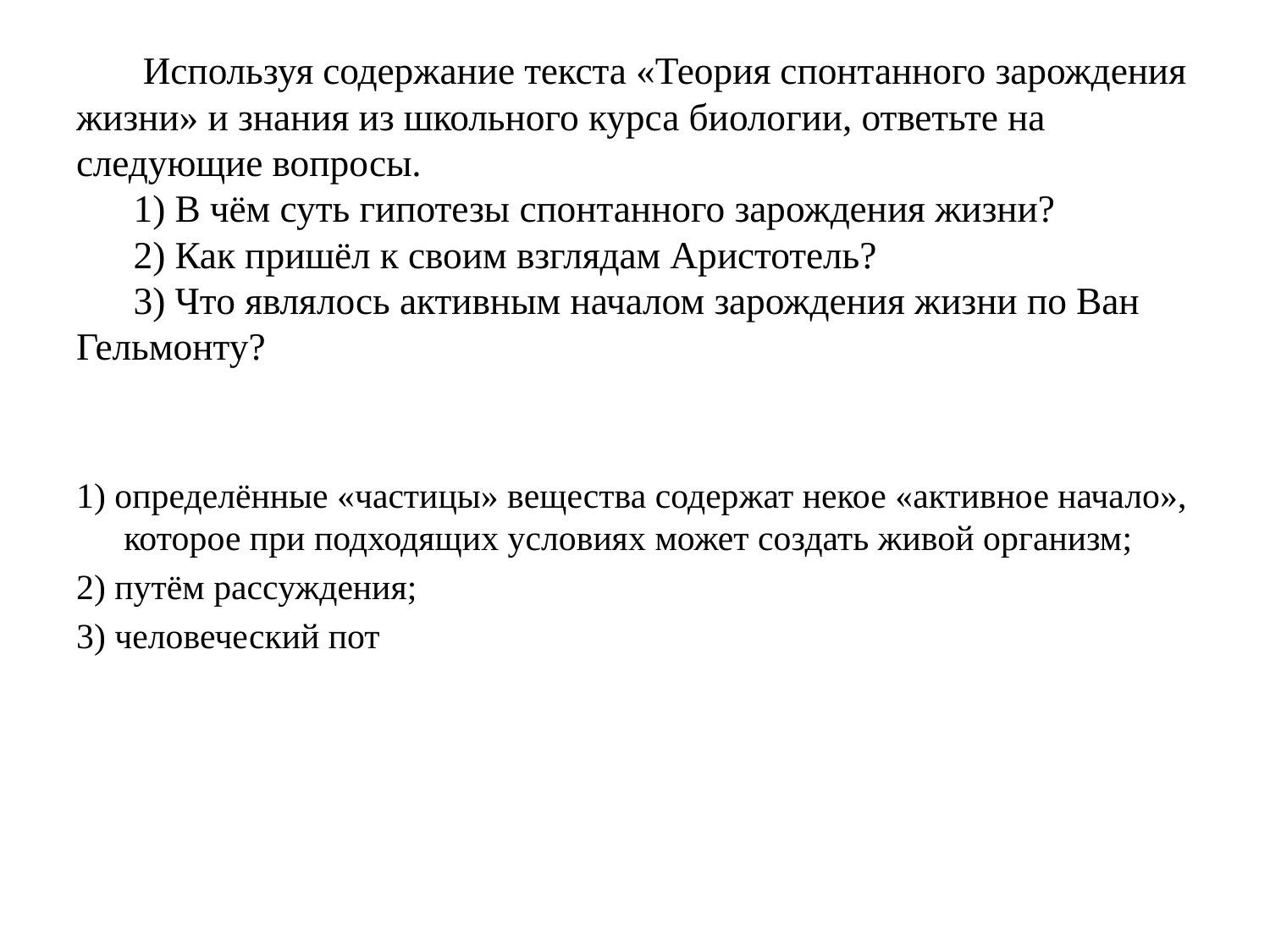

# Используя содержание текста «Теория спонтанного зарождения жизни» и знания из школьного курса биологии, ответьте на следующие вопросы. 1) В чём суть гипотезы спонтанного зарождения жизни? 2) Как пришёл к своим взглядам Аристотель? 3) Что являлось активным началом зарождения жизни по Ван Гельмонту?
1) определённые «частицы» вещества содержат некое «активное начало», которое при подходящих условиях может создать живой организм;
2) путём рассуждения;
3) человеческий пот